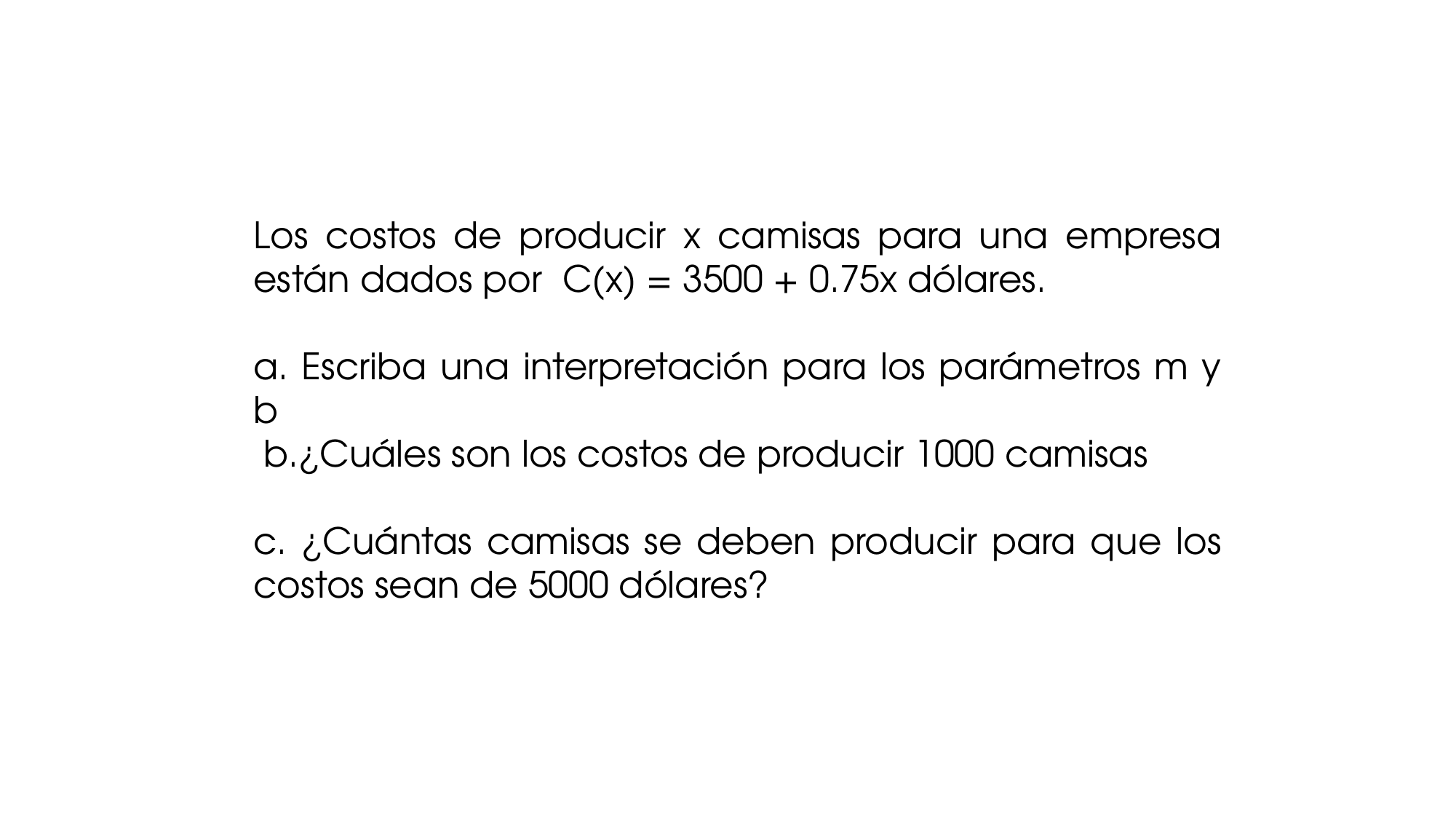

Los costos de producir x camisas para una empresa están dados por  C(x) = 3500 + 0.75x dólares.

a. Escriba una interpretación para los parámetros m y b
 b.¿Cuáles son los costos de producir 1000 camisas

c. ¿Cuántas camisas se deben producir para que los costos sean de 5000 dólares?